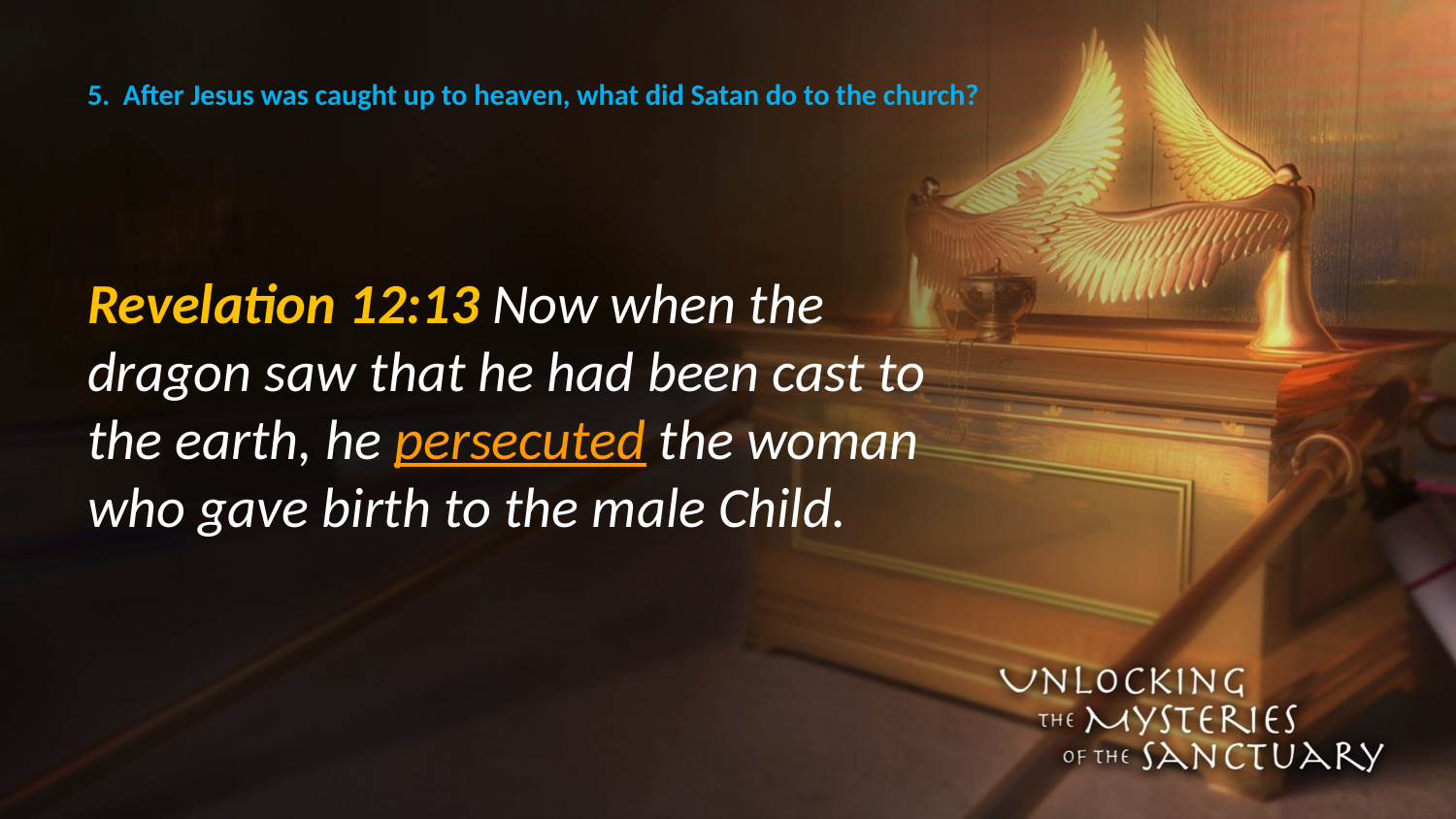

# 5.  After Jesus was caught up to heaven, what did Satan do to the church?

Revelation 12:13 Now when the dragon saw that he had been cast to the earth, he persecuted the woman who gave birth to the male Child.